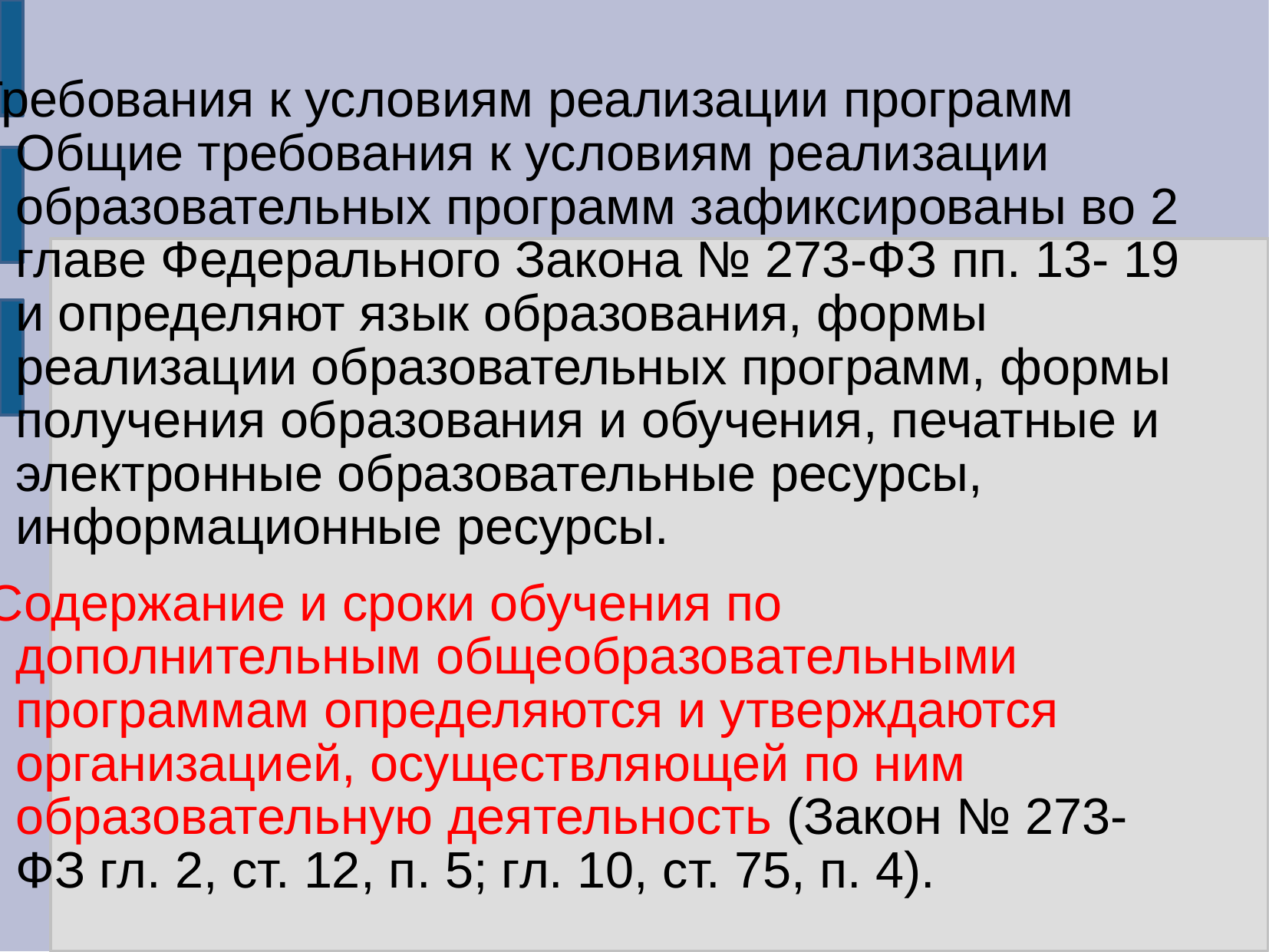

#
Требования к условиям реализации программ Общие требования к условиям реализации образовательных программ зафиксированы во 2 главе Федерального Закона № 273-ФЗ пп. 13- 19 и определяют язык образования, формы реализации образовательных программ, формы получения образования и обучения, печатные и электронные образовательные ресурсы, информационные ресурсы.
 Содержание и сроки обучения по дополнительным общеобразовательными программам определяются и утверждаются организацией, осуществляющей по ним образовательную деятельность (Закон № 273-ФЗ гл. 2, ст. 12, п. 5; гл. 10, ст. 75, п. 4).